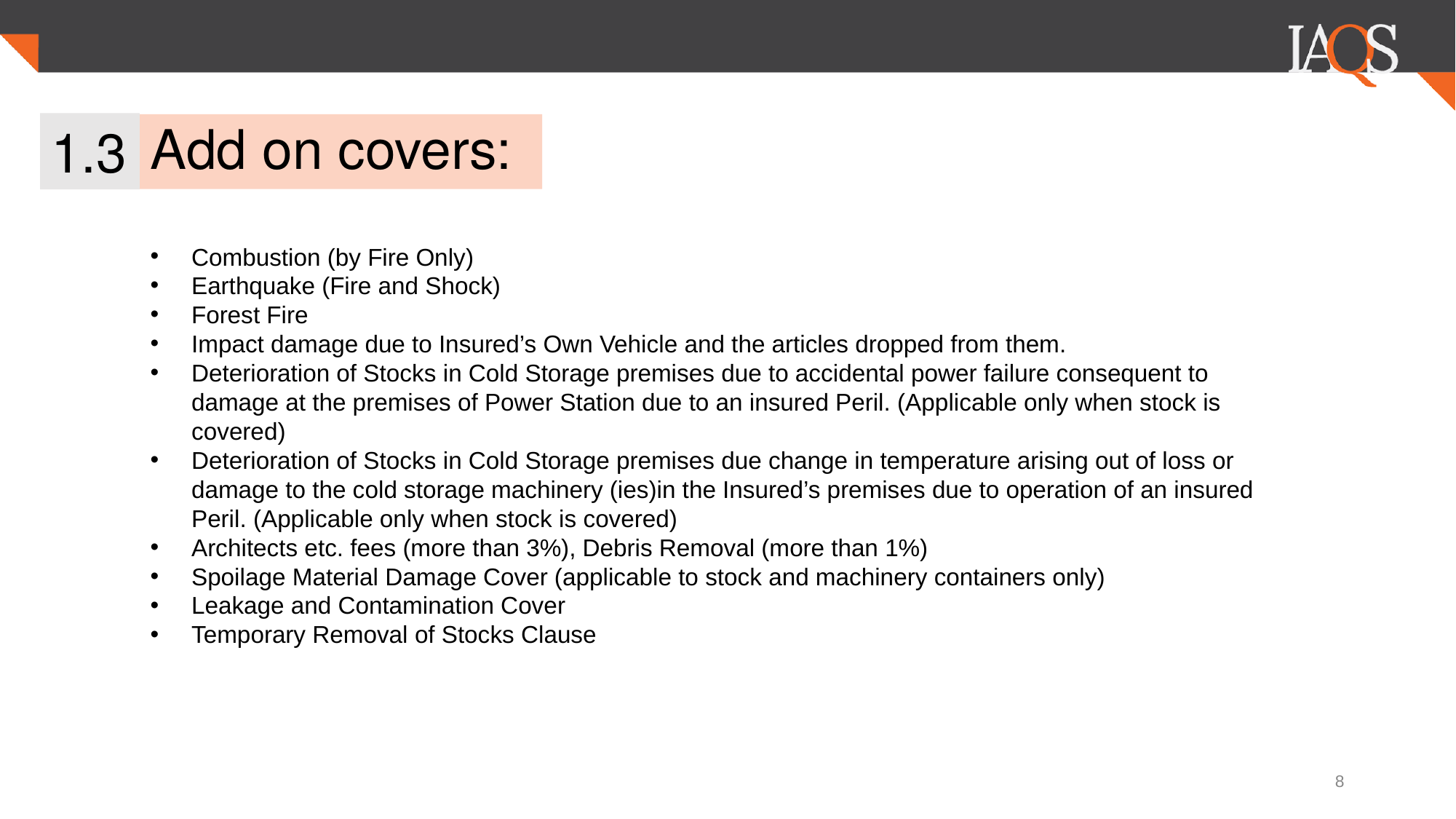

1.3
# Add on covers:
Combustion (by Fire Only)
Earthquake (Fire and Shock)
Forest Fire
Impact damage due to Insured’s Own Vehicle and the articles dropped from them.
Deterioration of Stocks in Cold Storage premises due to accidental power failure consequent to damage at the premises of Power Station due to an insured Peril. (Applicable only when stock is covered)
Deterioration of Stocks in Cold Storage premises due change in temperature arising out of loss or damage to the cold storage machinery (ies)in the Insured’s premises due to operation of an insured Peril. (Applicable only when stock is covered)
Architects etc. fees (more than 3%), Debris Removal (more than 1%)
Spoilage Material Damage Cover (applicable to stock and machinery containers only)
Leakage and Contamination Cover
Temporary Removal of Stocks Clause
8